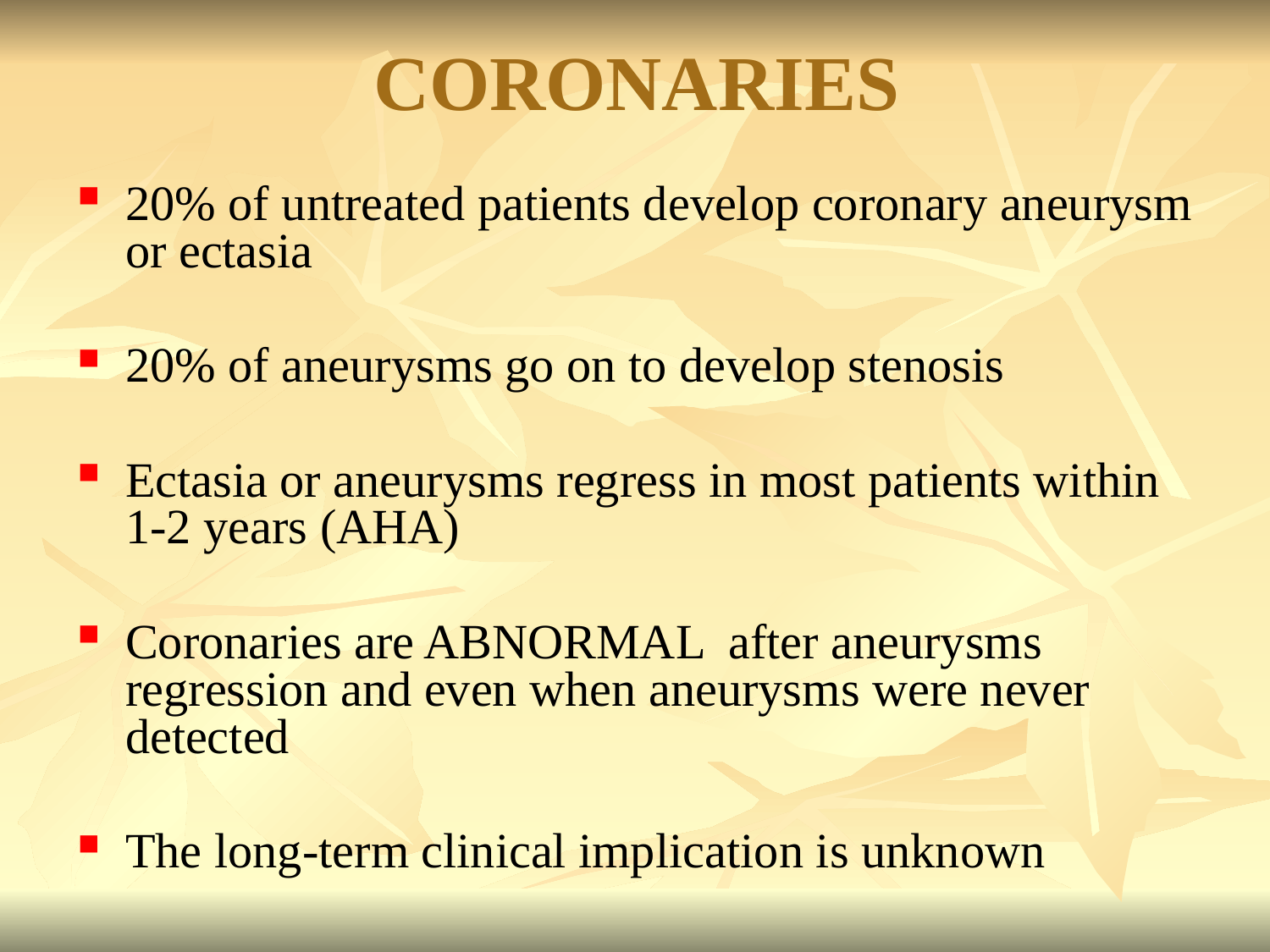

# CORONARIES
20% of untreated patients develop coronary aneurysm or ectasia

20% of aneurysms go on to develop stenosis

Ectasia or aneurysms regress in most patients within 1-2 years (AHA)

Coronaries are ABNORMAL  after aneurysms regression and even when aneurysms were never detected

The long-term clinical implication is unknown